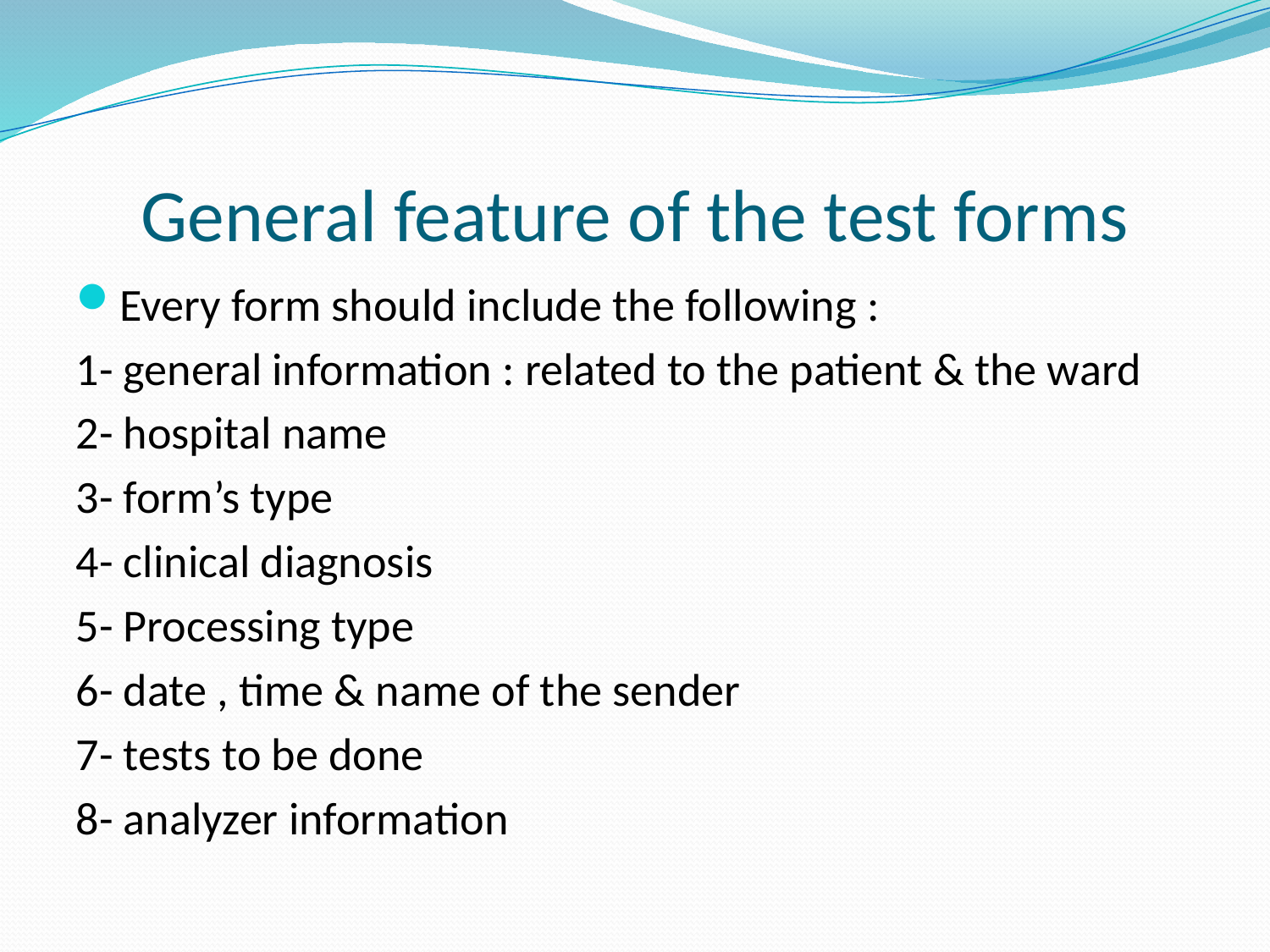

# General feature of the test forms
Every form should include the following :
1- general information : related to the patient & the ward
2- hospital name
3- form’s type
4- clinical diagnosis
5- Processing type
6- date , time & name of the sender
7- tests to be done
8- analyzer information